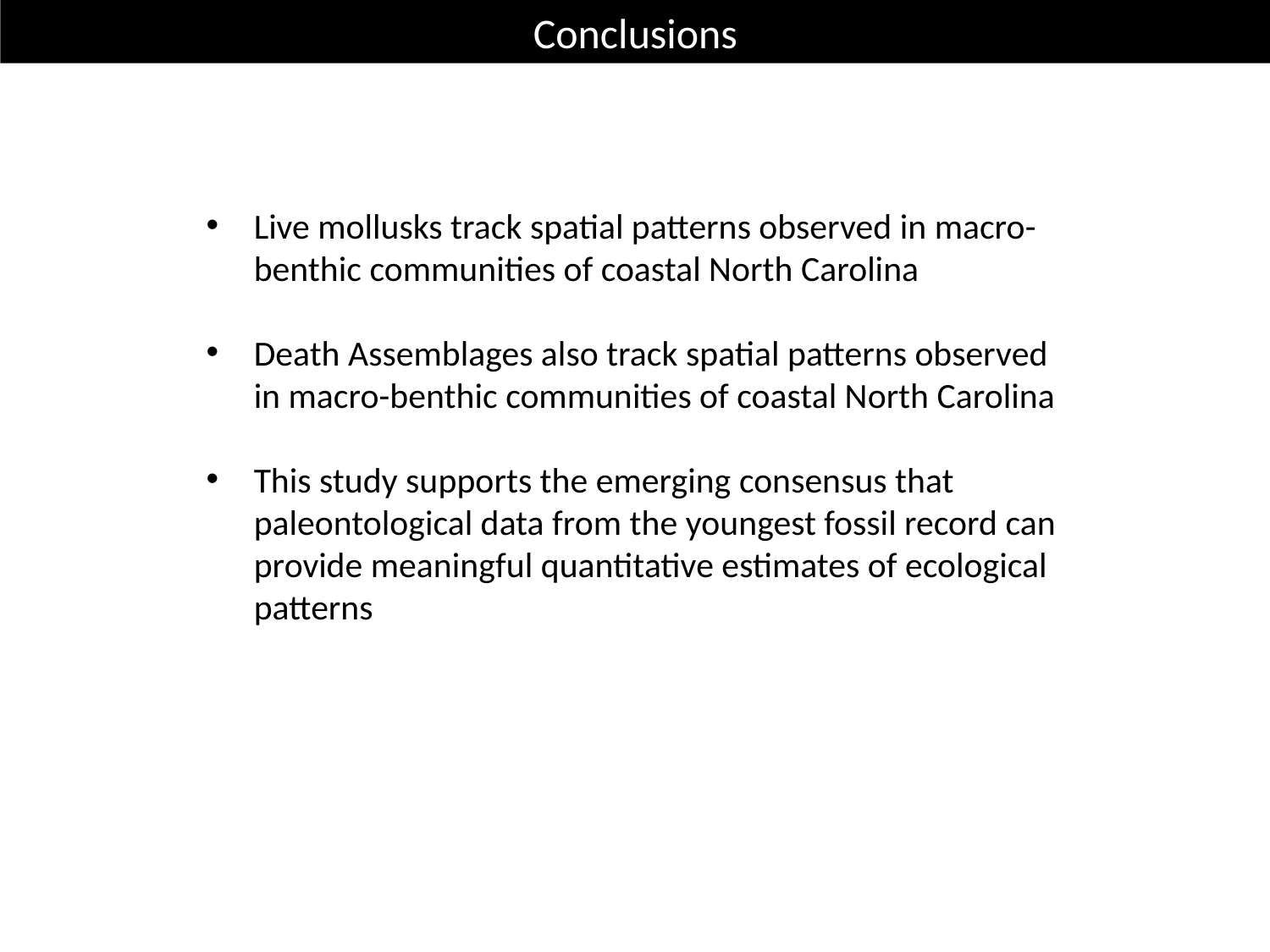

Conclusions
Live mollusks track spatial patterns observed in macro-benthic communities of coastal North Carolina

Death Assemblages also track spatial patterns observed in macro-benthic communities of coastal North Carolina

This study supports the emerging consensus that paleontological data from the youngest fossil record can provide meaningful quantitative estimates of ecological patterns